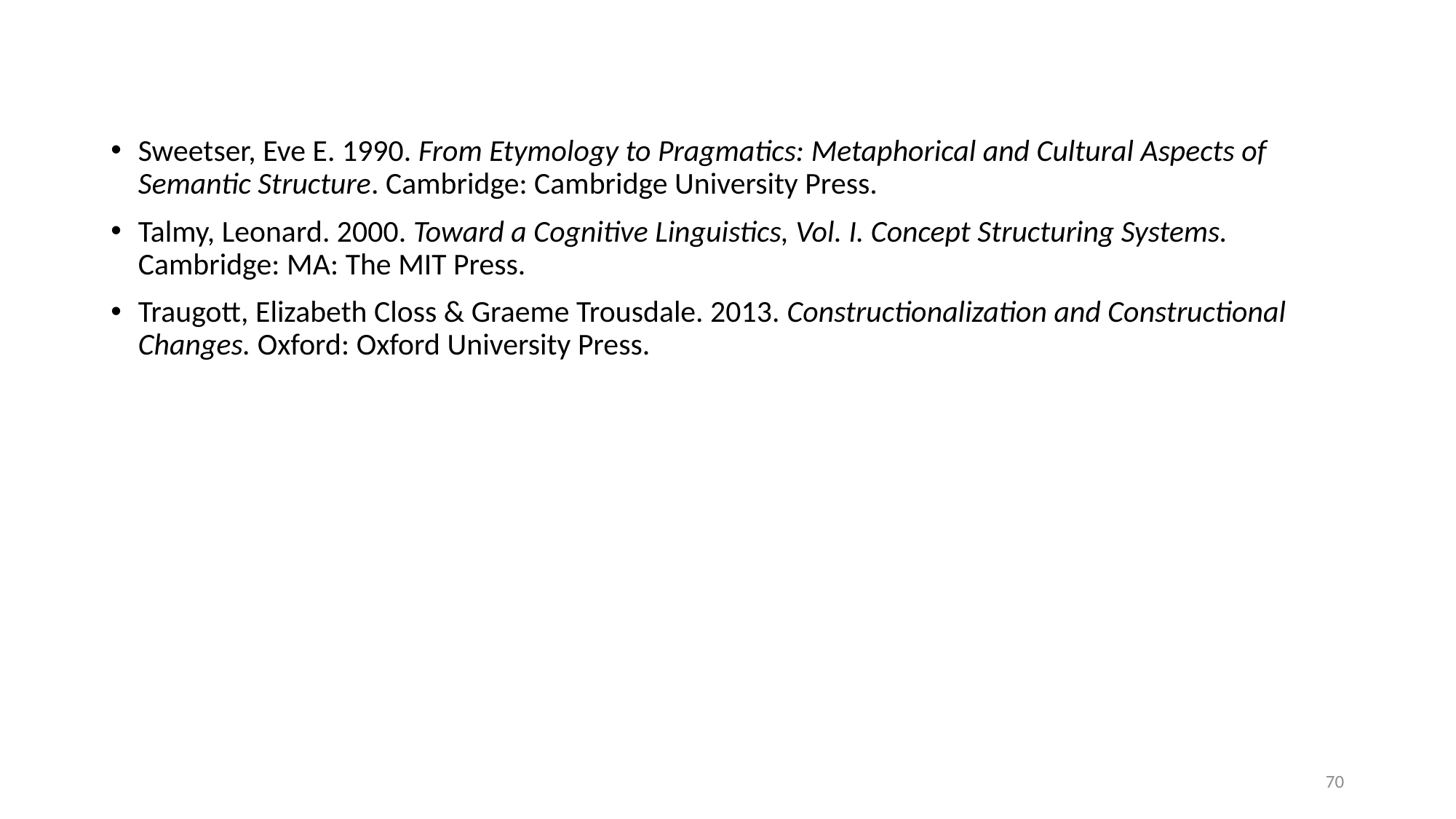

Sweetser, Eve E. 1990. From Etymology to Pragmatics: Metaphorical and Cultural Aspects of Semantic Structure. Cambridge: Cambridge University Press.
Talmy, Leonard. 2000. Toward a Cognitive Linguistics, Vol. I. Concept Structuring Systems. Cambridge: MA: The MIT Press.
Traugott, Elizabeth Closs & Graeme Trousdale. 2013. Constructionalization and Constructional Changes. Oxford: Oxford University Press.

70